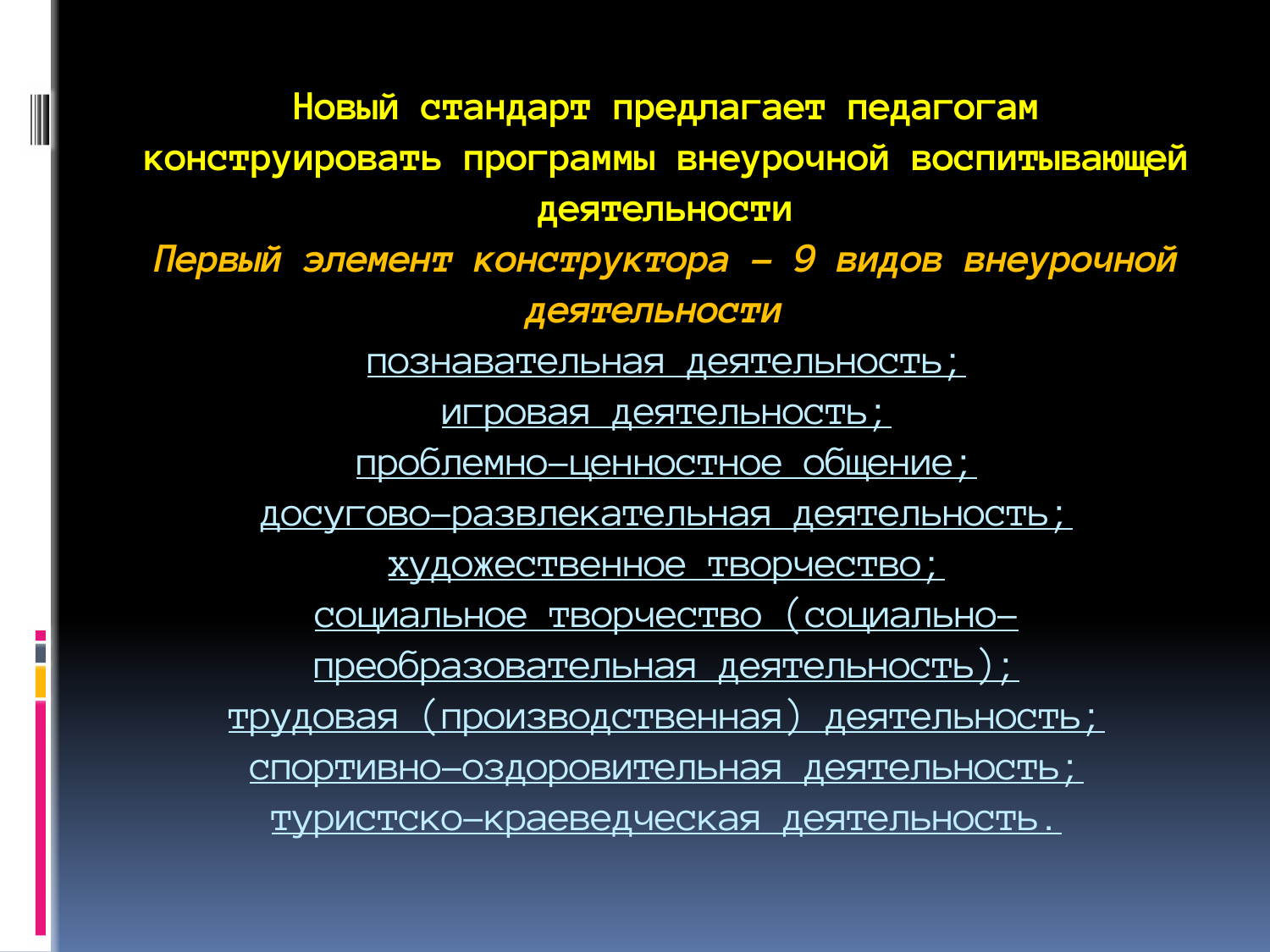

# Новый стандарт предлагает педагогам конструировать программы внеурочной воспитывающей деятельности Первый элемент конструктора – 9 видов внеурочной деятельности познавательная деятельность; игровая деятельность; проблемно-ценностное общение; досугово-развлекательная деятельность; художественное творчество; социальное творчество (социально-преобразовательная деятельность); трудовая (производственная) деятельность; спортивно-оздоровительная деятельность; туристско-краеведческая деятельность.